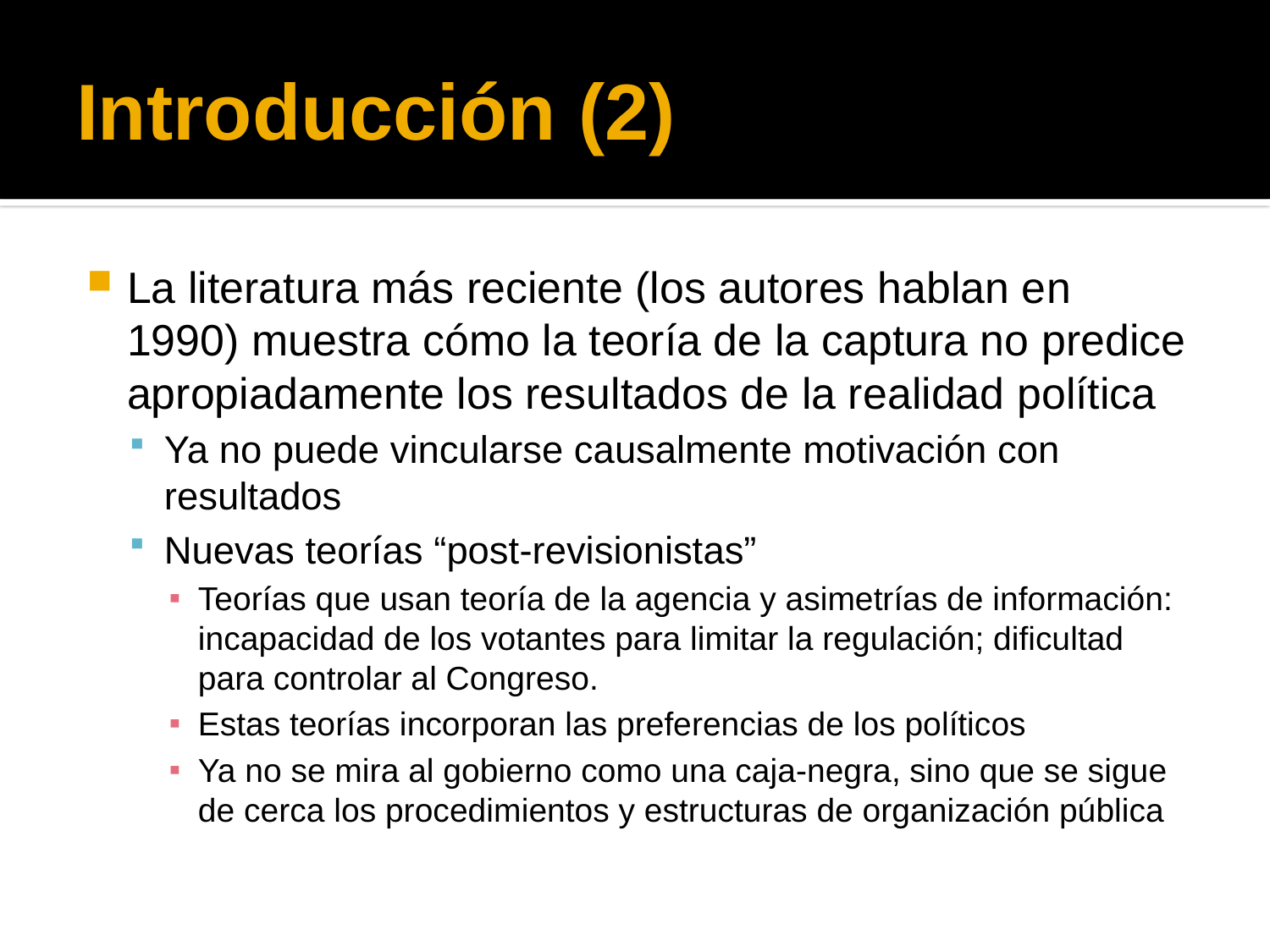

# Introducción (2)
La literatura más reciente (los autores hablan en 1990) muestra cómo la teoría de la captura no predice apropiadamente los resultados de la realidad política
Ya no puede vincularse causalmente motivación con resultados
Nuevas teorías “post-revisionistas”
Teorías que usan teoría de la agencia y asimetrías de información: incapacidad de los votantes para limitar la regulación; dificultad para controlar al Congreso.
Estas teorías incorporan las preferencias de los políticos
Ya no se mira al gobierno como una caja-negra, sino que se sigue de cerca los procedimientos y estructuras de organización pública